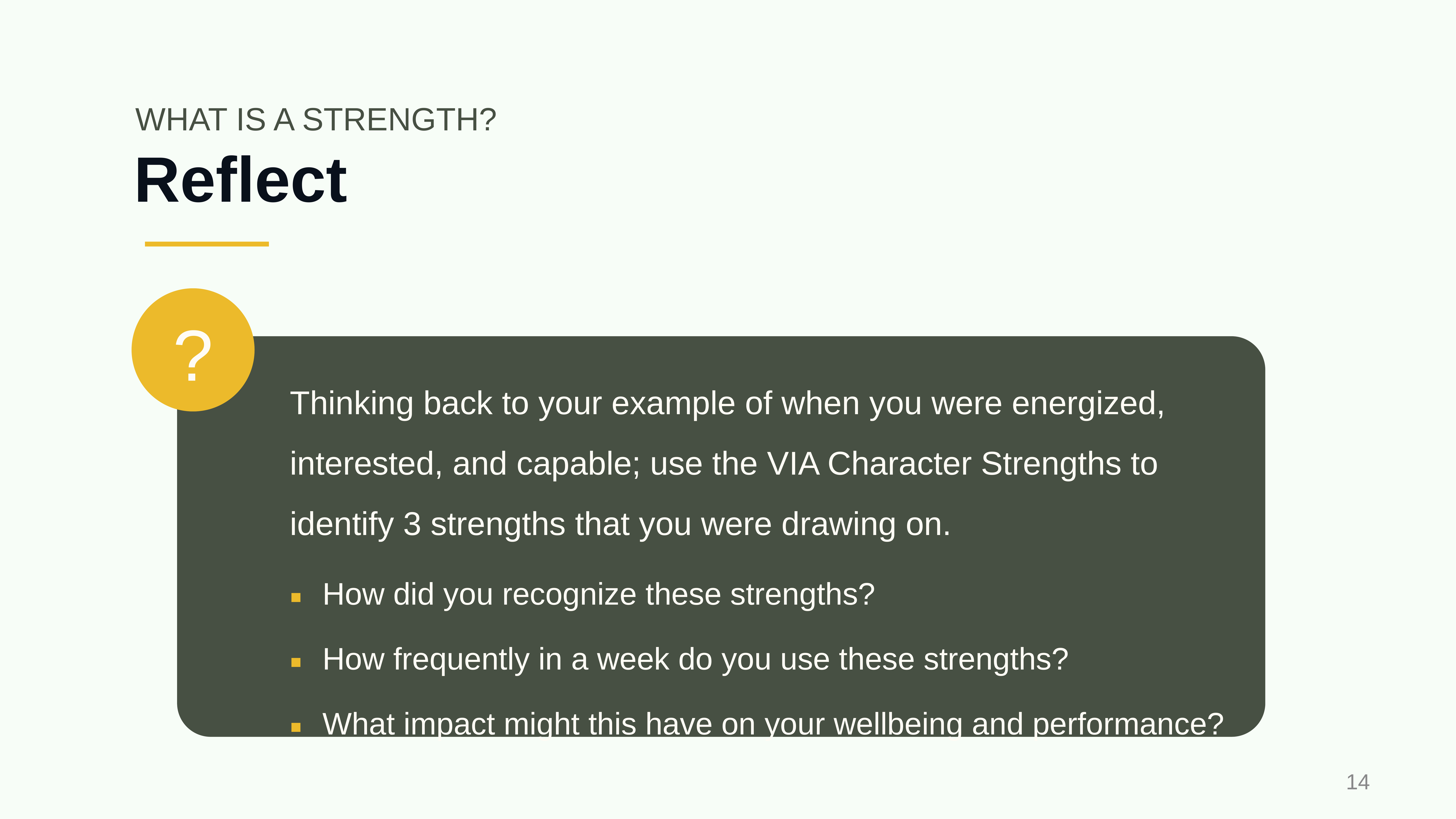

WHAT IS A STRENGTH?
# Reflect

?

Thinking back to your example of when you were energized, interested, and capable; use the VIA Character Strengths to identify 3 strengths that you were drawing on.
How did you recognize these strengths?
How frequently in a week do you use these strengths?
What impact might this have on your wellbeing and performance?
14